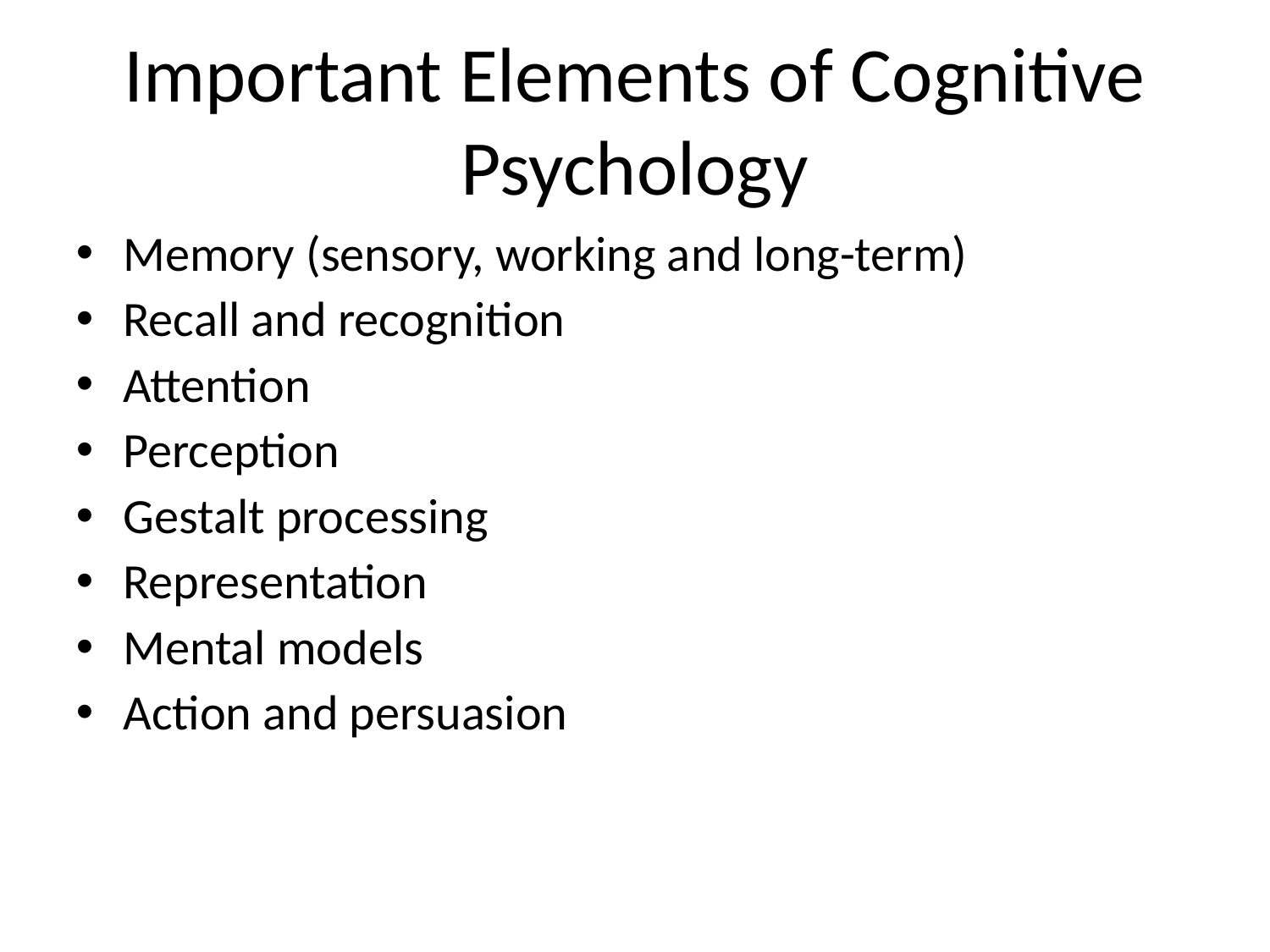

Important Elements of Cognitive Psychology
Memory (sensory, working and long-term)
Recall and recognition
Attention
Perception
Gestalt processing
Representation
Mental models
Action and persuasion